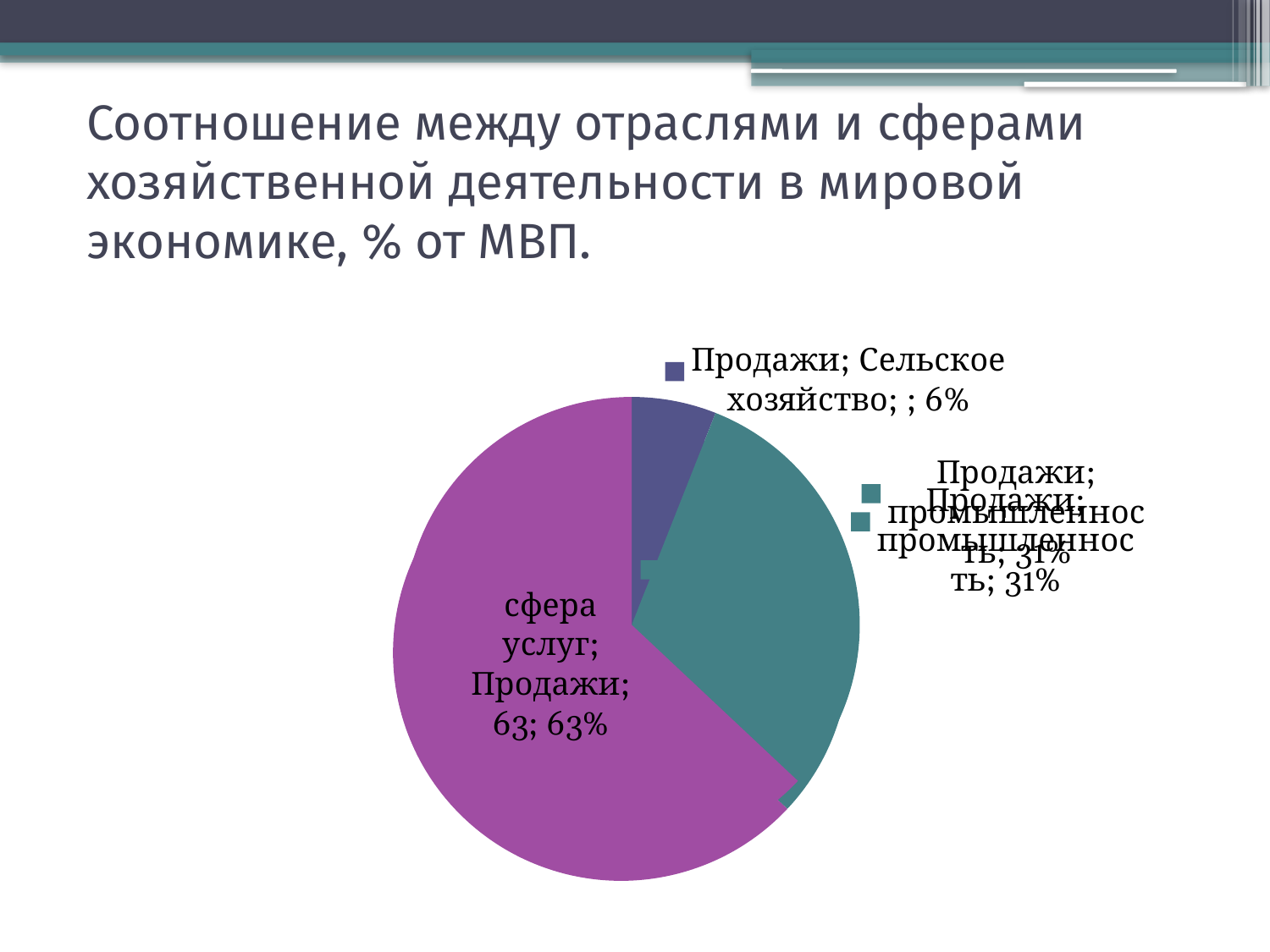

# Соотношение между отраслями и сферами хозяйственной деятельности в мировой экономике, % от МВП.

### Chart

| Category | Продажи |
|---|---|
| Сельское хозяйство | 6.0 |
| промышленность | 31.0 |
| сфера услуг | 63.0 |

### Chart

| Category | Продажи |
|---|---|
| Сельское хозяйство | 6.0 |
| промышленность | 31.0 |
| сфера услуг | 63.0 |